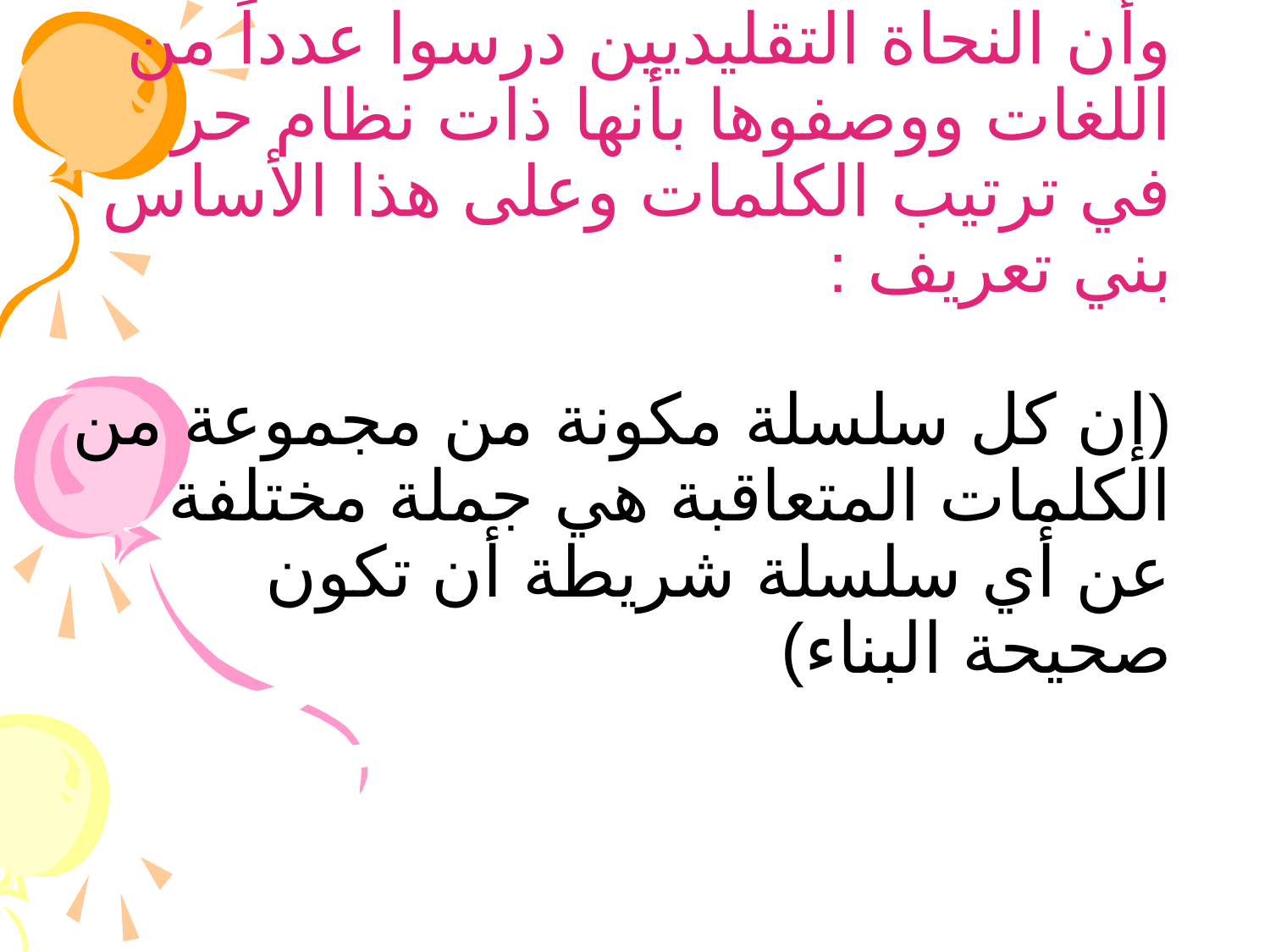

وأن النحاة التقليديين درسوا عدداً من اللغات ووصفوها بأنها ذات نظام حر في ترتيب الكلمات وعلى هذا الأساس بني تعريف :
(إن كل سلسلة مكونة من مجموعة من الكلمات المتعاقبة هي جملة مختلفة عن أي سلسلة شريطة أن تكون صحيحة البناء)